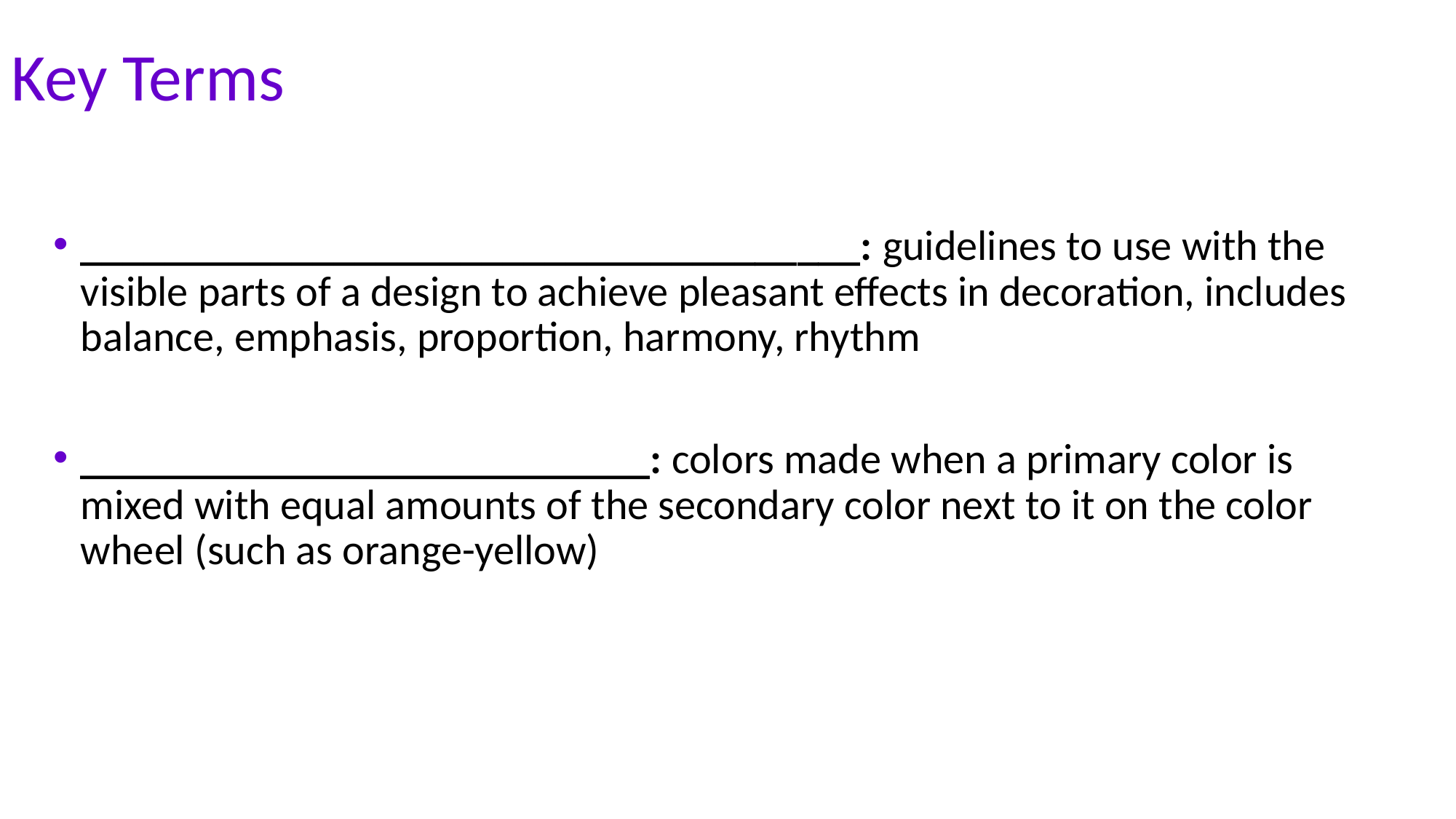

# Key Terms
_____________________________________: guidelines to use with the visible parts of a design to achieve pleasant effects in decoration, includes balance, emphasis, proportion, harmony, rhythm

___________________________: colors made when a primary color is mixed with equal amounts of the secondary color next to it on the color wheel (such as orange-yellow)